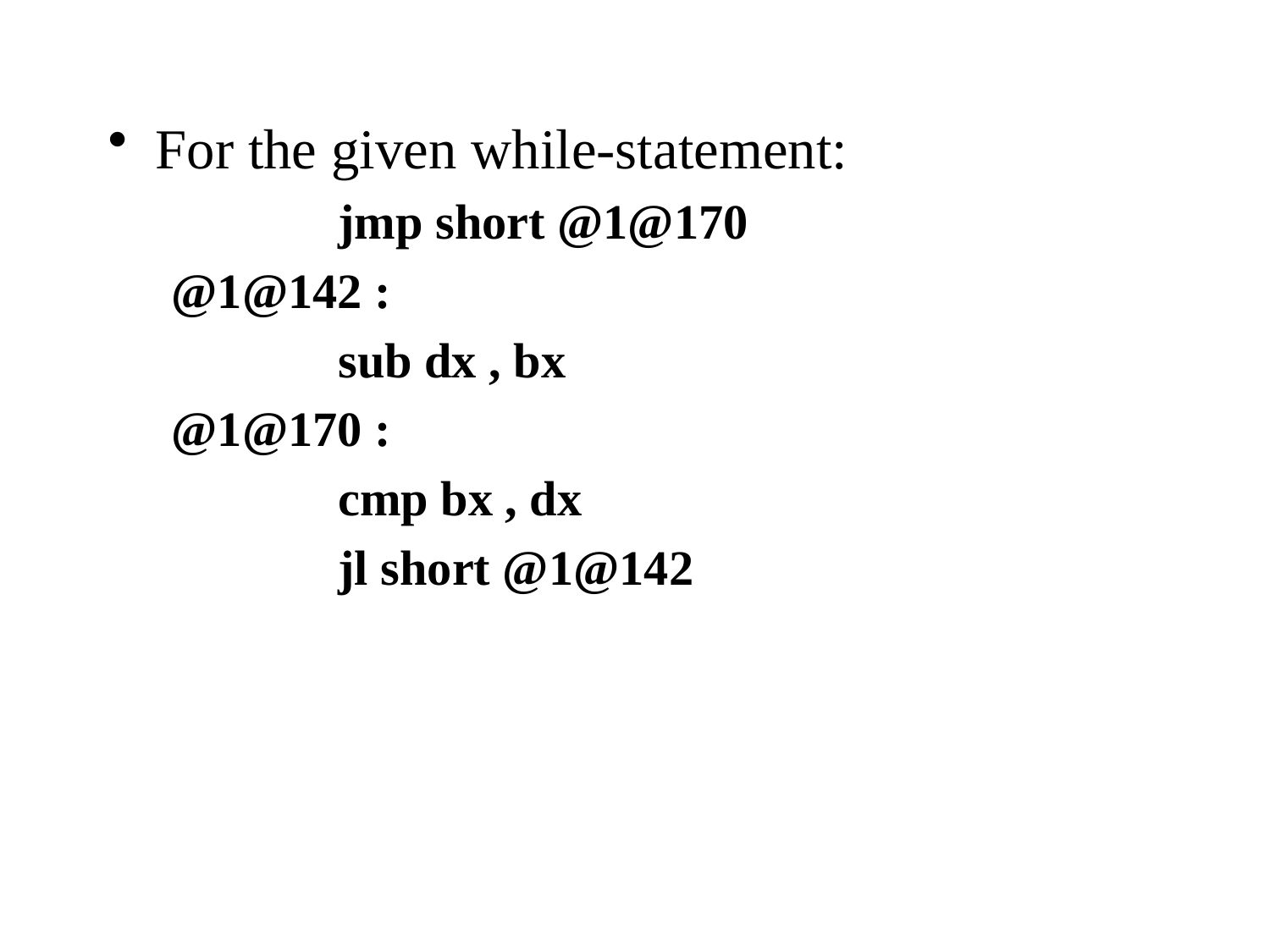

For the given while-statement:
		jmp short @1@170
@1@142 :
		sub dx , bx
@1@170 :
		cmp bx , dx
		jl short @1@142